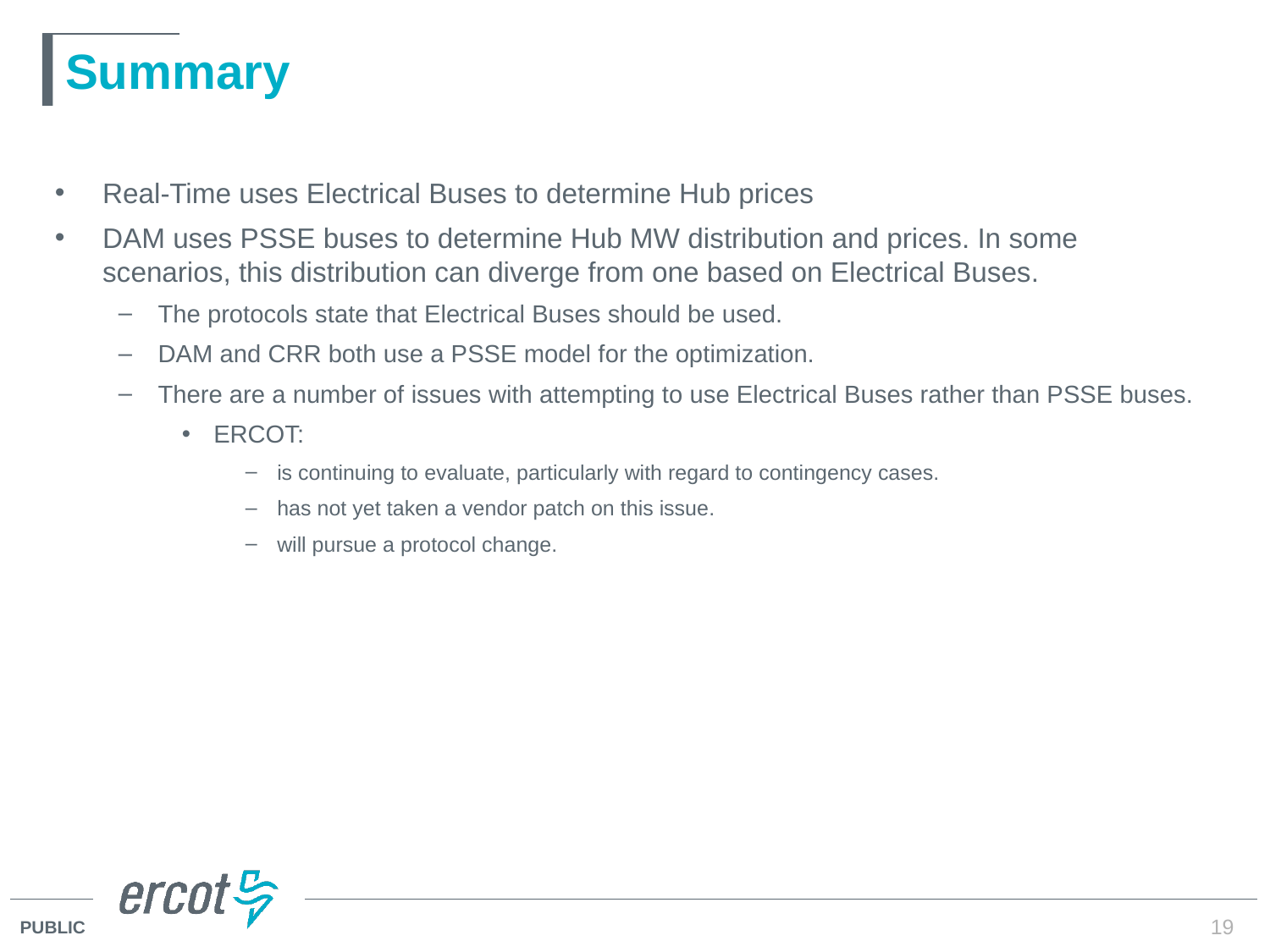

# Summary
Real-Time uses Electrical Buses to determine Hub prices
DAM uses PSSE buses to determine Hub MW distribution and prices. In some scenarios, this distribution can diverge from one based on Electrical Buses.
The protocols state that Electrical Buses should be used.
DAM and CRR both use a PSSE model for the optimization.
There are a number of issues with attempting to use Electrical Buses rather than PSSE buses.
ERCOT:
is continuing to evaluate, particularly with regard to contingency cases.
has not yet taken a vendor patch on this issue.
will pursue a protocol change.

19